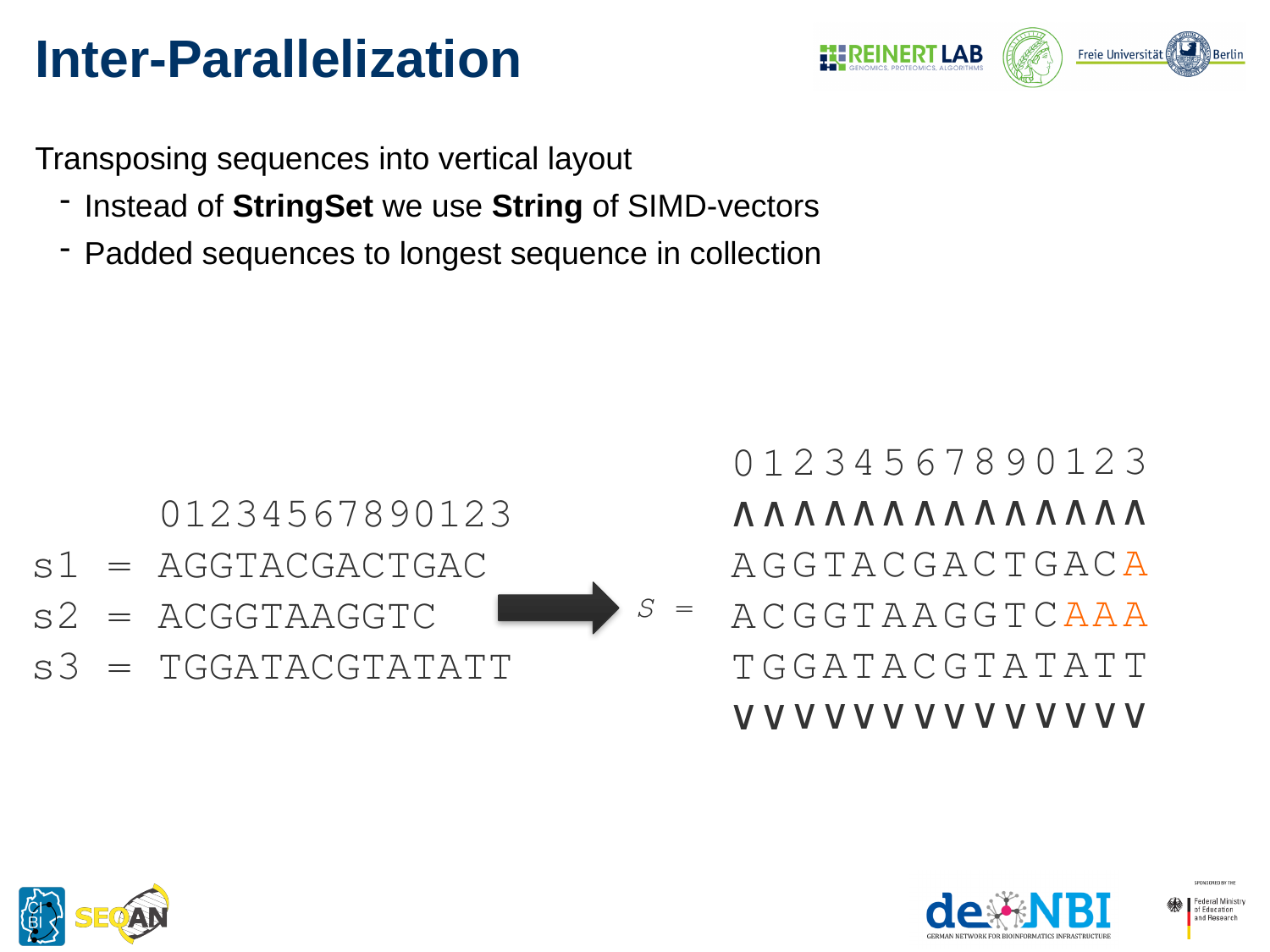

# Inter-Parallelization
Transposing sequences into vertical layout
Instead of StringSet we use String of SIMD-vectors
Padded sequences to longest sequence in collection

3
∧A
A
T
∨
1
∧A
A
A
∨
2
∧C
A
T
∨
0
∧G
C
T
∨
8
∧C
G
T
∨
7
∧A
G
G
∨
9
∧T
T
A
∨
4
∧A
T
T
∨
5
∧C
A
A
∨
3
∧T
G
A
∨
6
∧G
A
C
∨
2
∧G
G
G
∨
1
∧G
C
G
∨
0
∧A
A
T
∨
     01234567890123
s1 = AGGTACGACTGAC
s2 = ACGGTAAGGTC
s3 = TGGATACGTATATT
S =